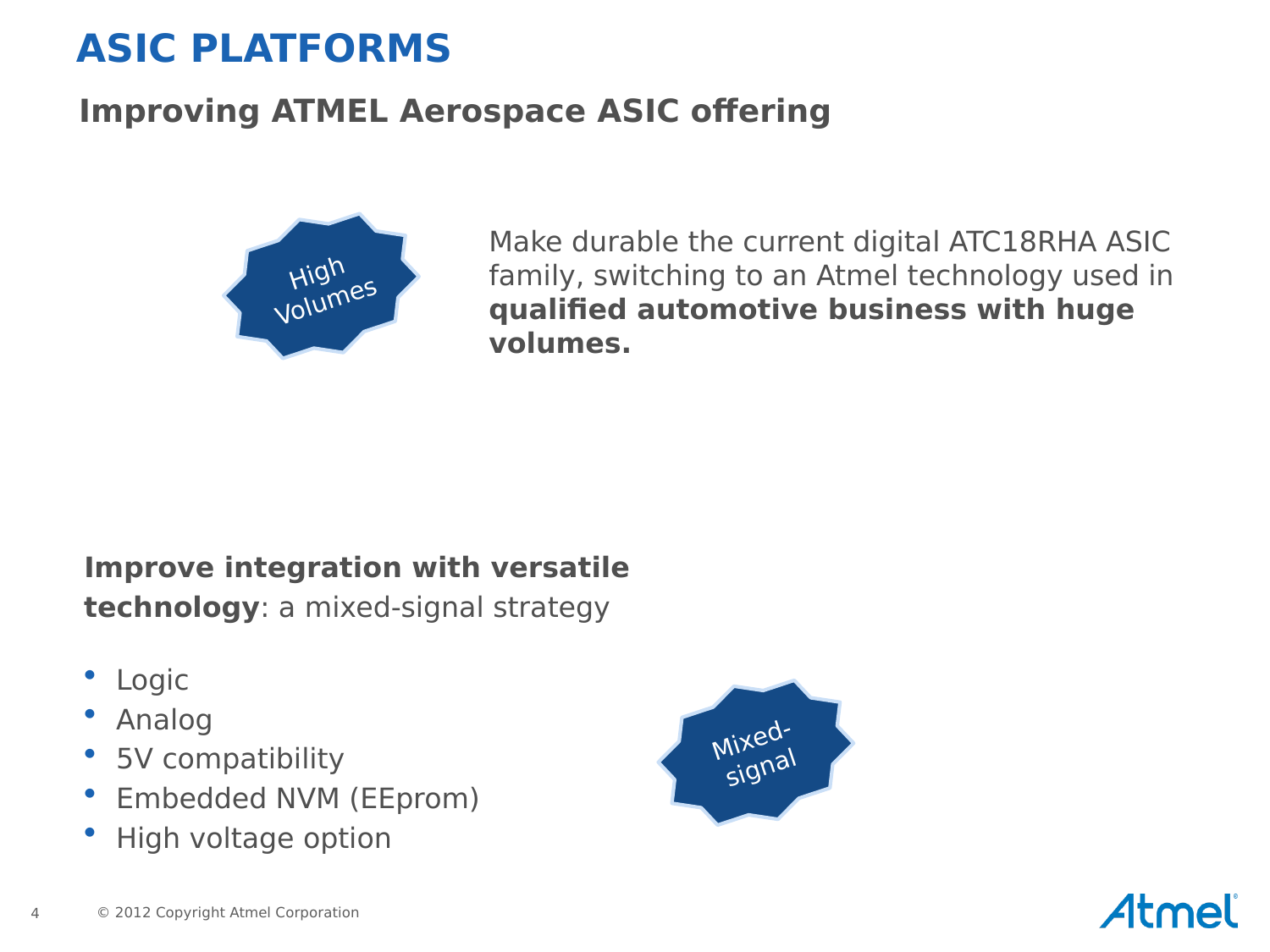

ASIC PLATFORMS
Improving ATMEL Aerospace ASIC offering

	Make durable the current digital ATC18RHA ASIC family, switching to an Atmel technology used in qualified automotive business with huge volumes.

High Volumes
ATMX150RHA
	Improve integration with versatile
technology: a mixed-signal strategy
Logic
Analog
5V compatibility
Embedded NVM (EEprom)
High voltage option

Mixed-signal
AT65RHA